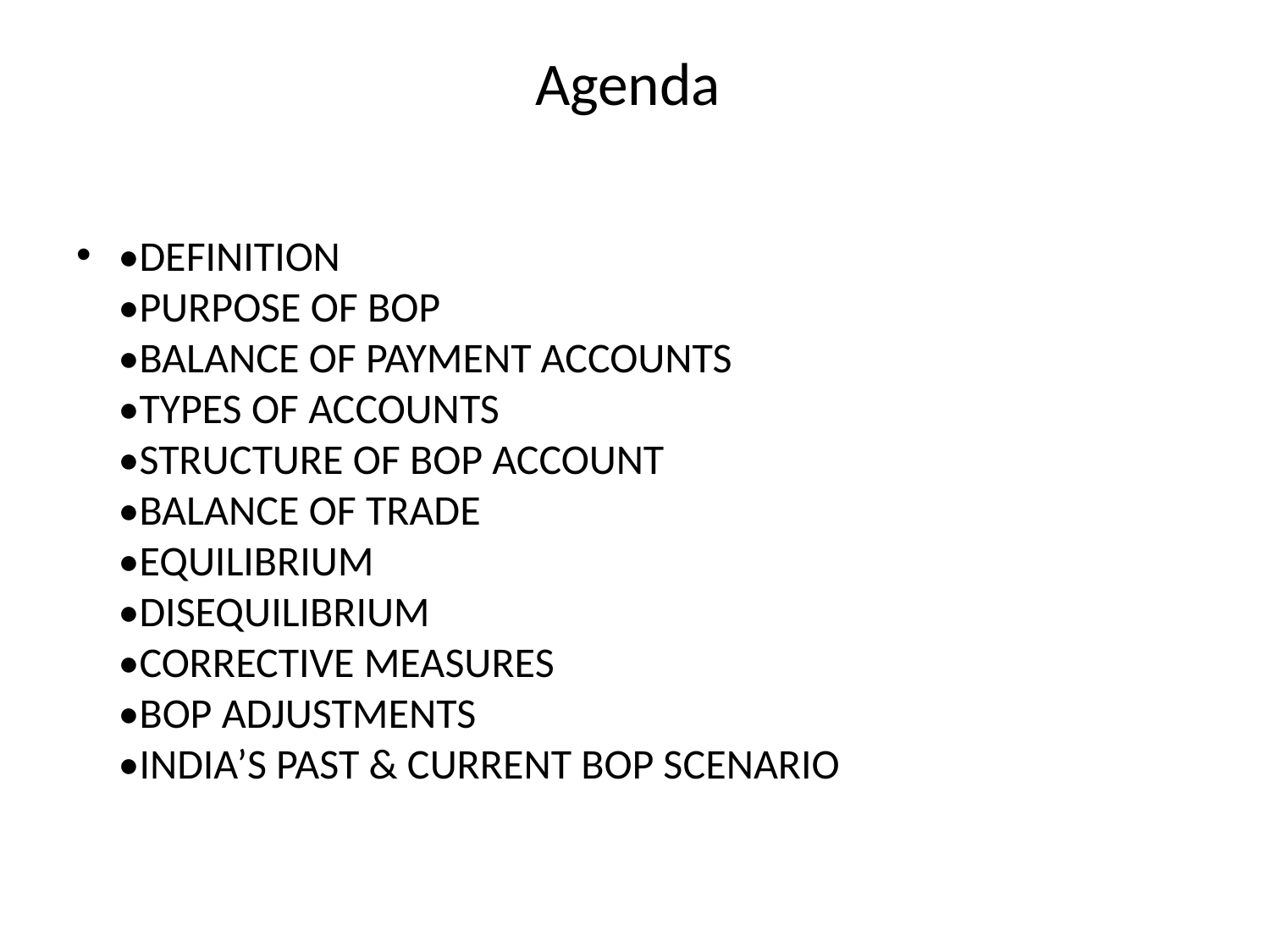

# Agenda
•DEFINITION
•PURPOSE OF BOP
•BALANCE OF PAYMENT ACCOUNTS
•TYPES OF ACCOUNTS
•STRUCTURE OF BOP ACCOUNT
•BALANCE OF TRADE
•EQUILIBRIUM
•DISEQUILIBRIUM
•CORRECTIVE MEASURES
•BOP ADJUSTMENTS
•INDIA’S PAST & CURRENT BOP SCENARIO